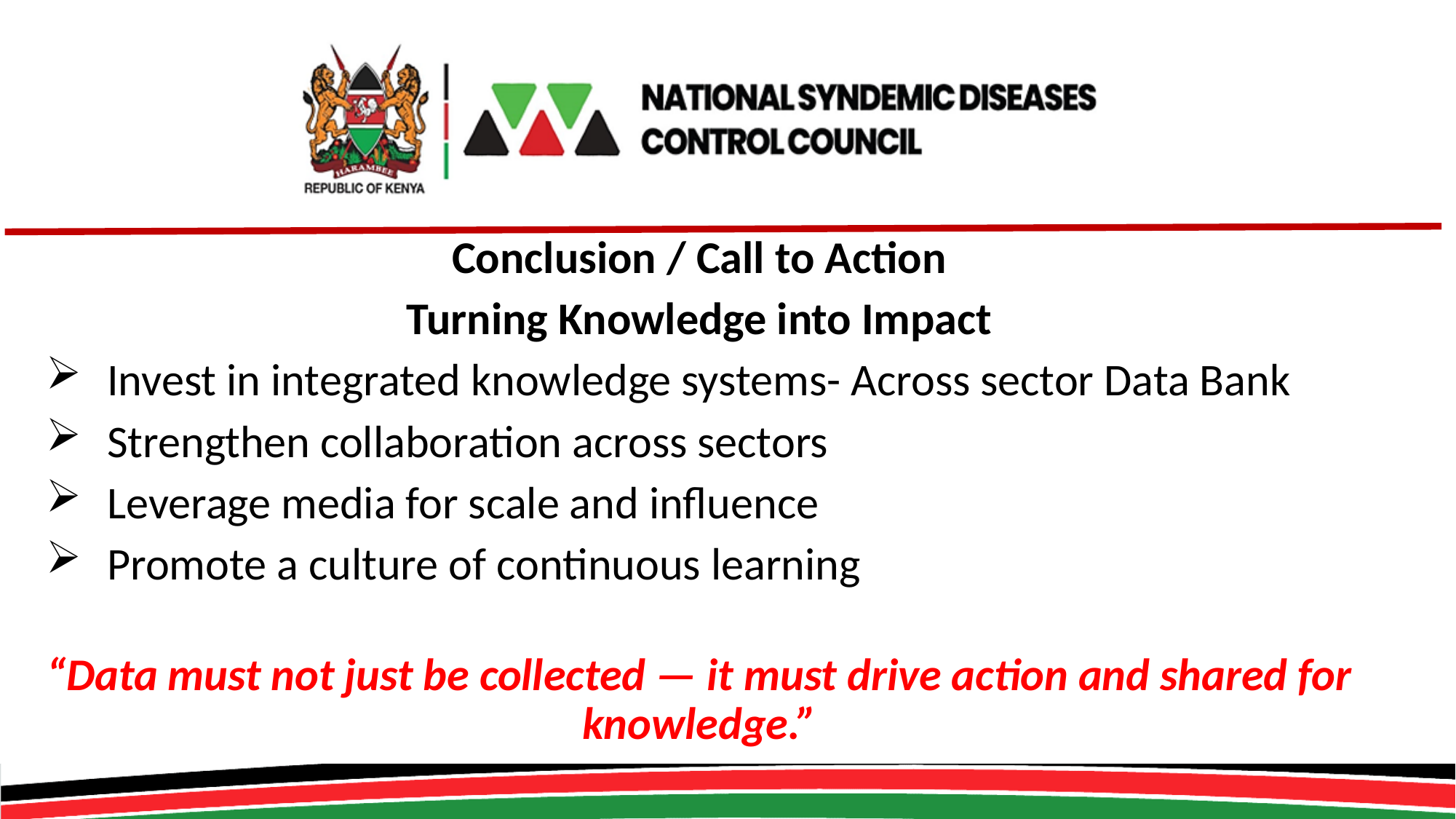

Conclusion / Call to Action
Turning Knowledge into Impact
Invest in integrated knowledge systems- Across sector Data Bank
Strengthen collaboration across sectors
Leverage media for scale and influence
Promote a culture of continuous learning
“Data must not just be collected — it must drive action and shared for knowledge.”